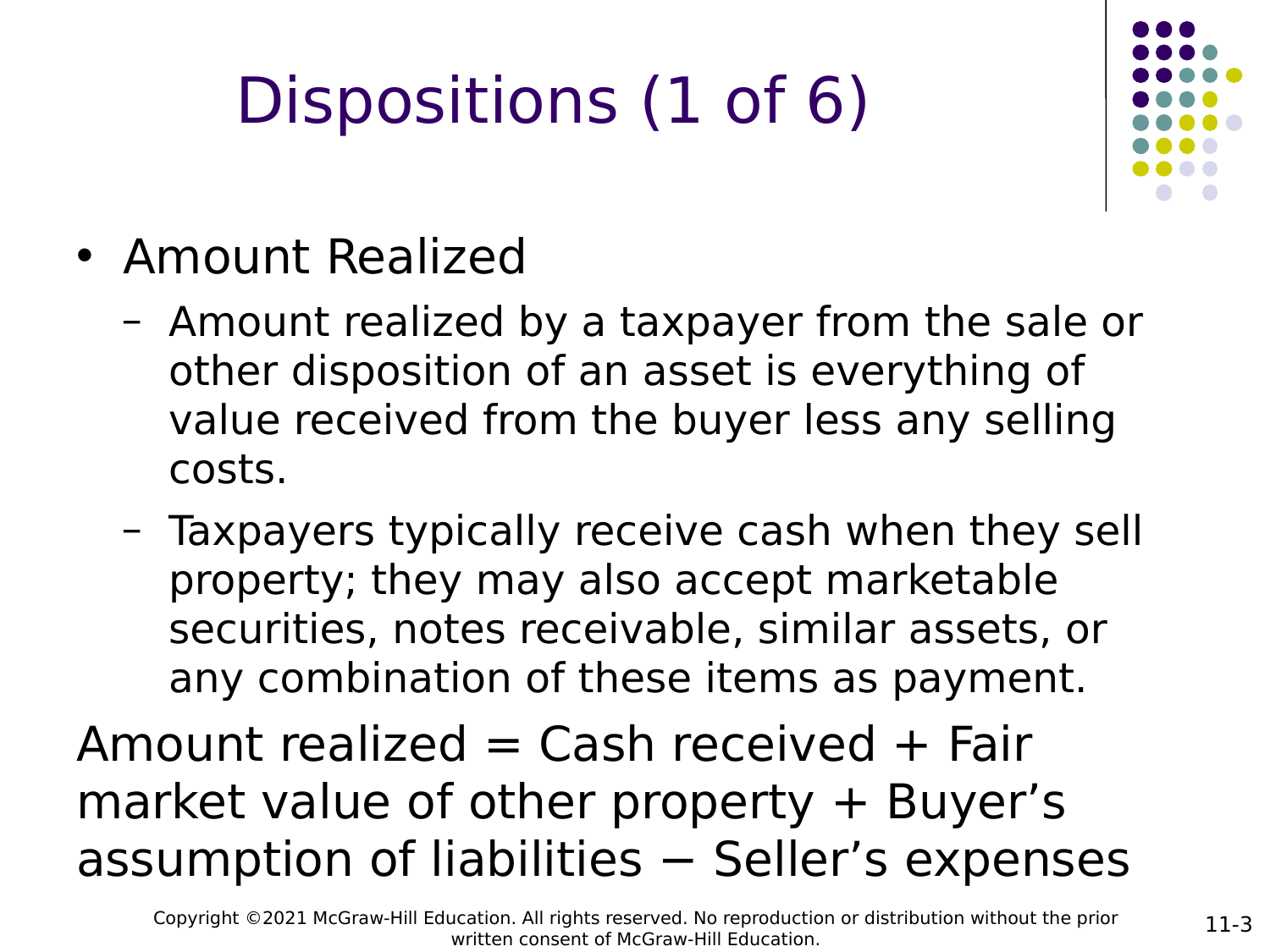

# Dispositions (1 of 6)
Amount Realized
Amount realized by a taxpayer from the sale or other disposition of an asset is everything of value received from the buyer less any selling costs.
Taxpayers typically receive cash when they sell property; they may also accept marketable securities, notes receivable, similar assets, or any combination of these items as payment.
Amount realized = Cash received + Fair market value of other property + Buyer’s assumption of liabilities − Seller’s expenses
11-3